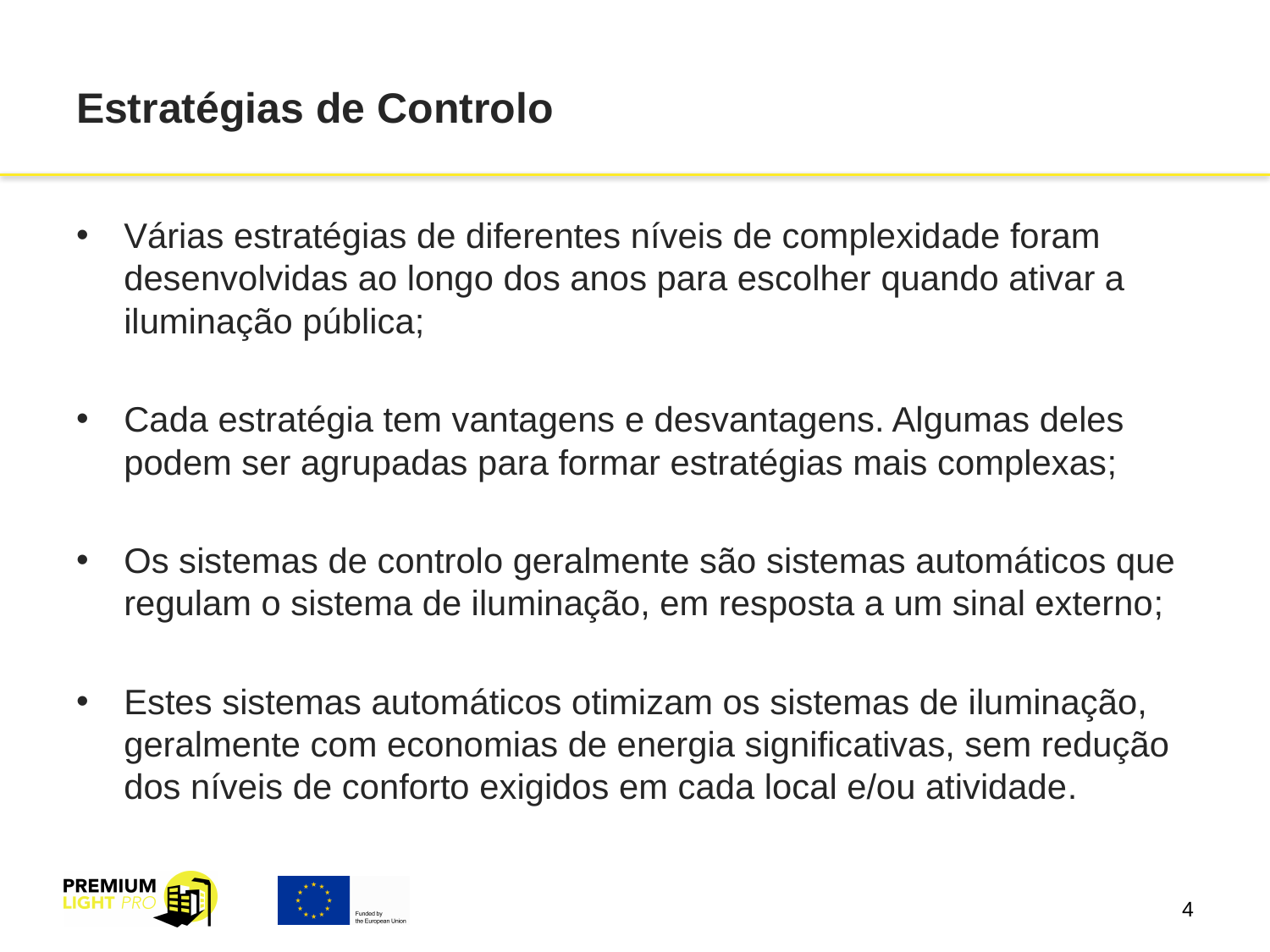

# Estratégias de Controlo
Várias estratégias de diferentes níveis de complexidade foram desenvolvidas ao longo dos anos para escolher quando ativar a iluminação pública;

Cada estratégia tem vantagens e desvantagens. Algumas deles podem ser agrupadas para formar estratégias mais complexas;

Os sistemas de controlo geralmente são sistemas automáticos que regulam o sistema de iluminação, em resposta a um sinal externo;

Estes sistemas automáticos otimizam os sistemas de iluminação, geralmente com economias de energia significativas, sem redução dos níveis de conforto exigidos em cada local e/ou atividade.